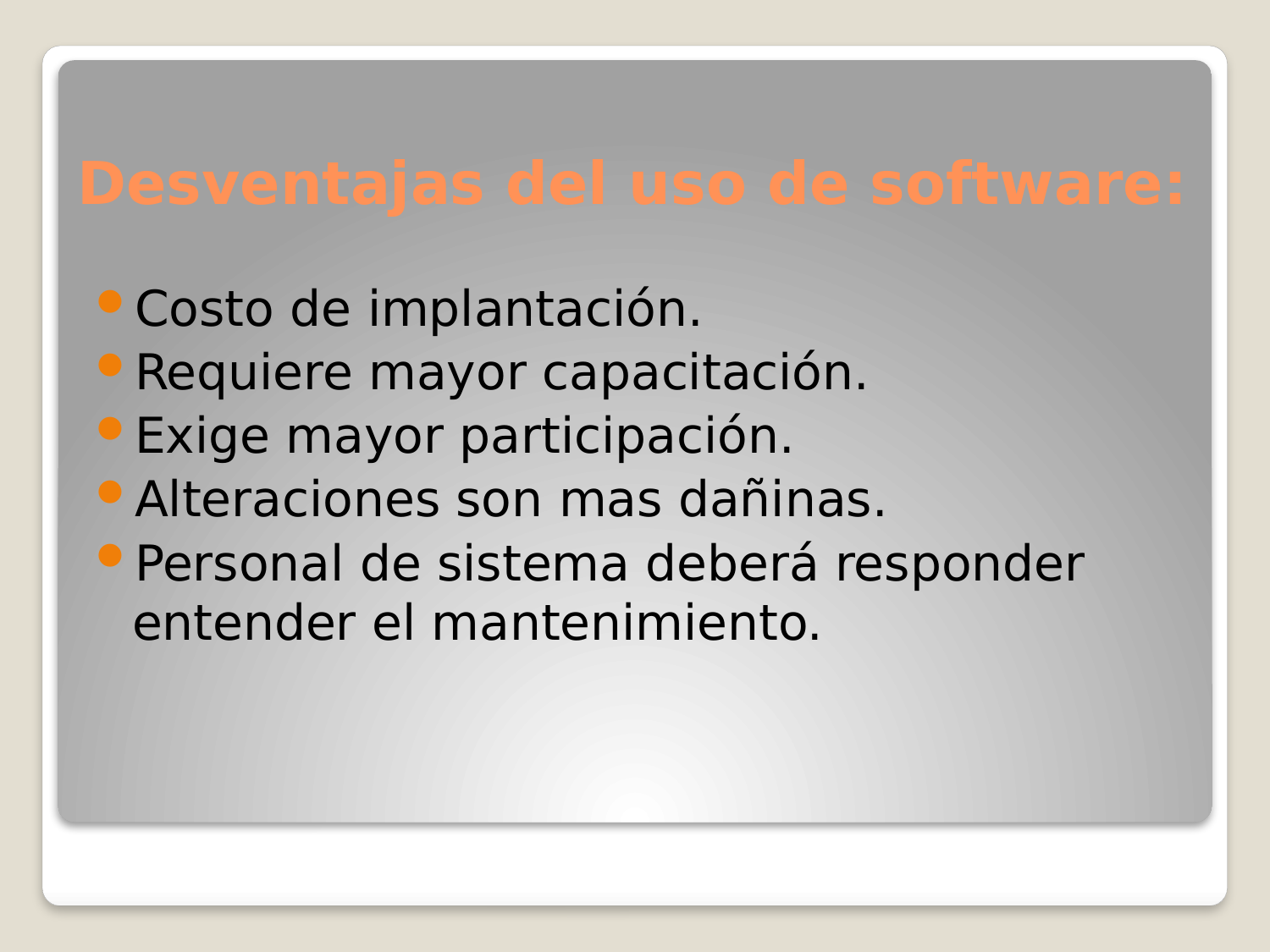

# Desventajas del uso de software:
Costo de implantación.
Requiere mayor capacitación.
Exige mayor participación.
Alteraciones son mas dañinas.
Personal de sistema deberá responder entender el mantenimiento.